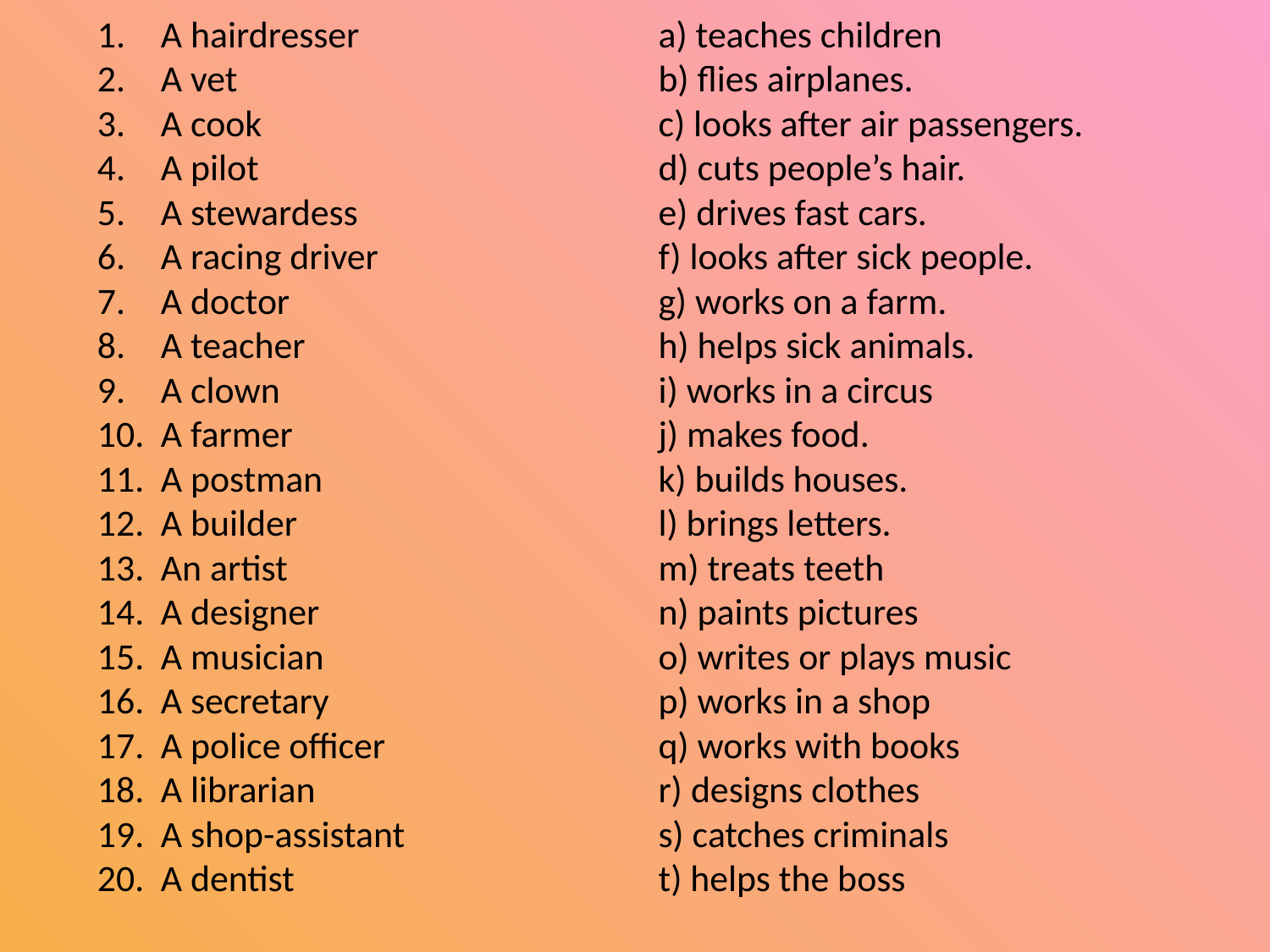

A hairdresser
A vet
A cook
A pilot
A stewardess
A racing driver
A doctor
A teacher
A clown
A farmer
A postman
A builder
An artist
A designer
A musician
A secretary
A police officer
A librarian
A shop-assistant
A dentist
a) teaches children
b) flies airplanes.
c) looks after air passengers.
d) cuts people’s hair.
e) drives fast cars.
f) looks after sick people.
g) works on a farm.
h) helps sick animals.
i) works in a circus
j) makes food.
k) builds houses.
l) brings letters.
m) treats teeth
n) paints pictures
o) writes or plays music
p) works in a shop
q) works with books
r) designs clothes
s) catches criminals
t) helps the boss